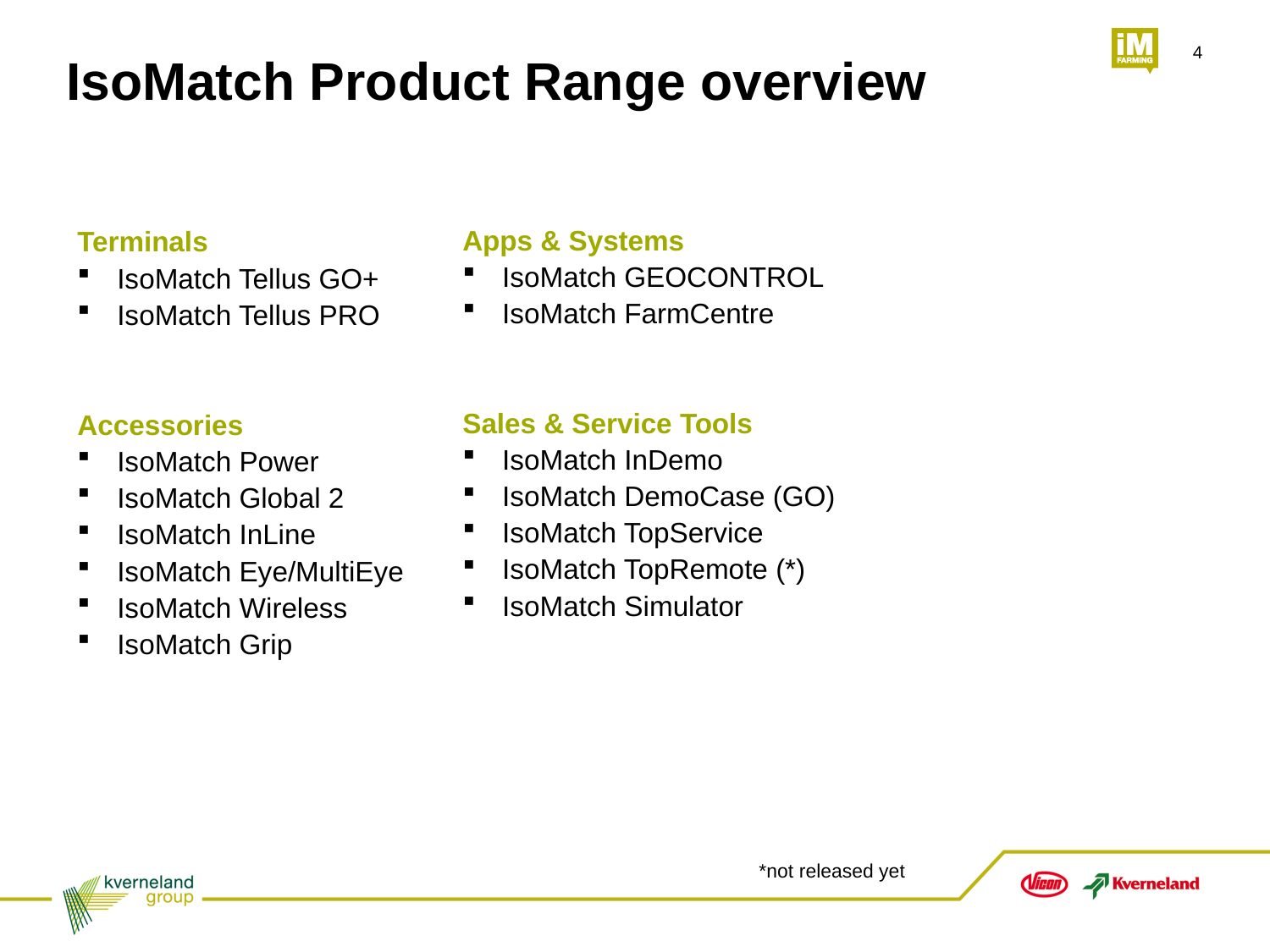

IsoMatch Product Range overview
Apps & Systems
IsoMatch GEOCONTROL
IsoMatch FarmCentre

Sales & Service Tools
IsoMatch InDemo
IsoMatch DemoCase (GO)
IsoMatch TopService
IsoMatch TopRemote (*)
IsoMatch Simulator

Terminals
IsoMatch Tellus GO+
IsoMatch Tellus PRO

Accessories
IsoMatch Power
IsoMatch Global 2
IsoMatch InLine
IsoMatch Eye/MultiEye
IsoMatch Wireless
IsoMatch Grip

*not released yet